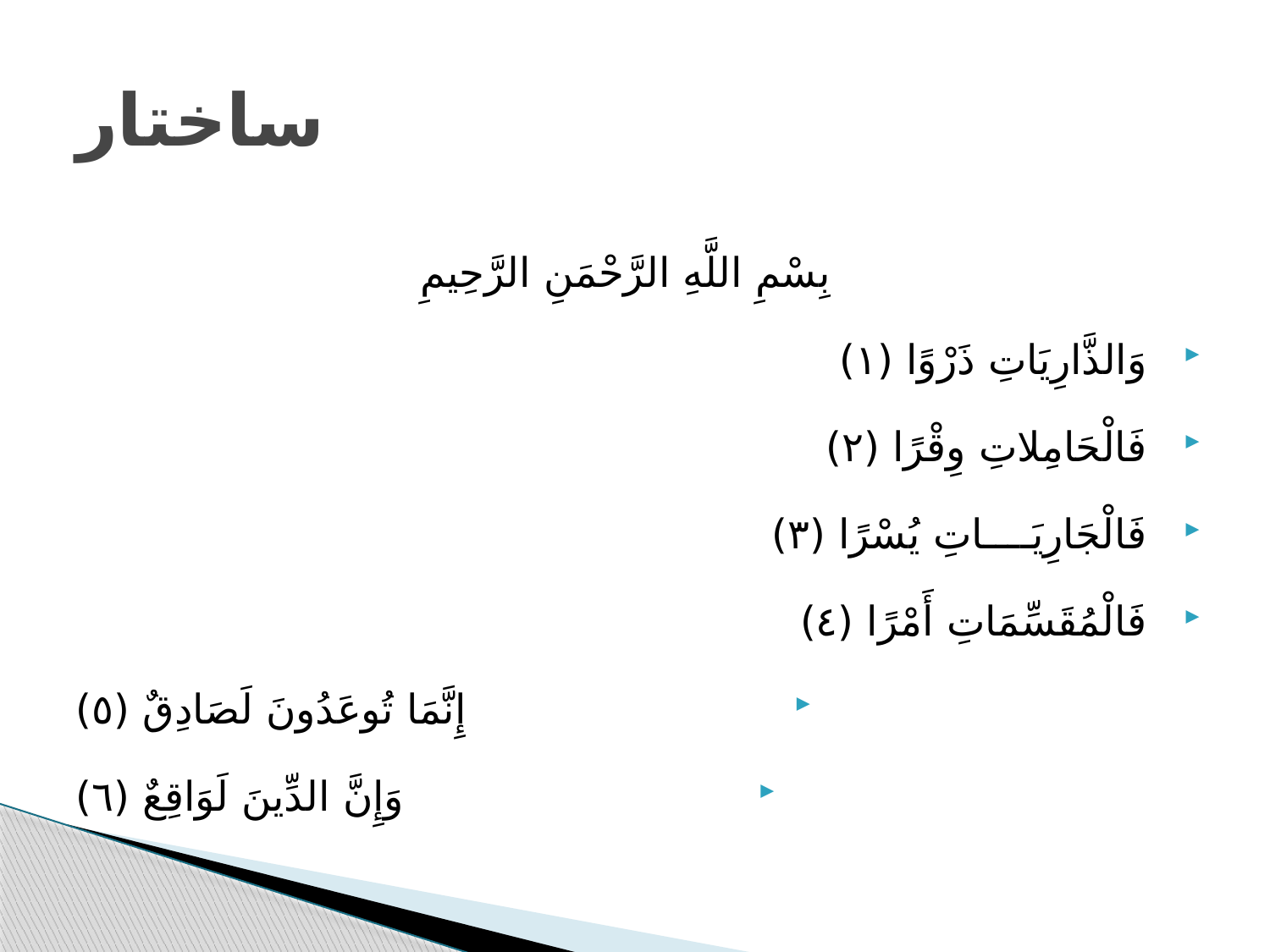

# ساختار
بِسْمِ اللَّهِ الرَّحْمَنِ الرَّحِيمِ
وَالذَّارِيَاتِ ذَرْوًا (١)
فَالْحَامِلاتِ وِقْرًا (٢)
فَالْجَارِيَــــاتِ يُسْرًا (٣)
فَالْمُقَسِّمَاتِ أَمْرًا (٤)
إِنَّمَا تُوعَدُونَ لَصَادِقٌ (٥)
وَإِنَّ الدِّينَ لَوَاقِعٌ (٦)